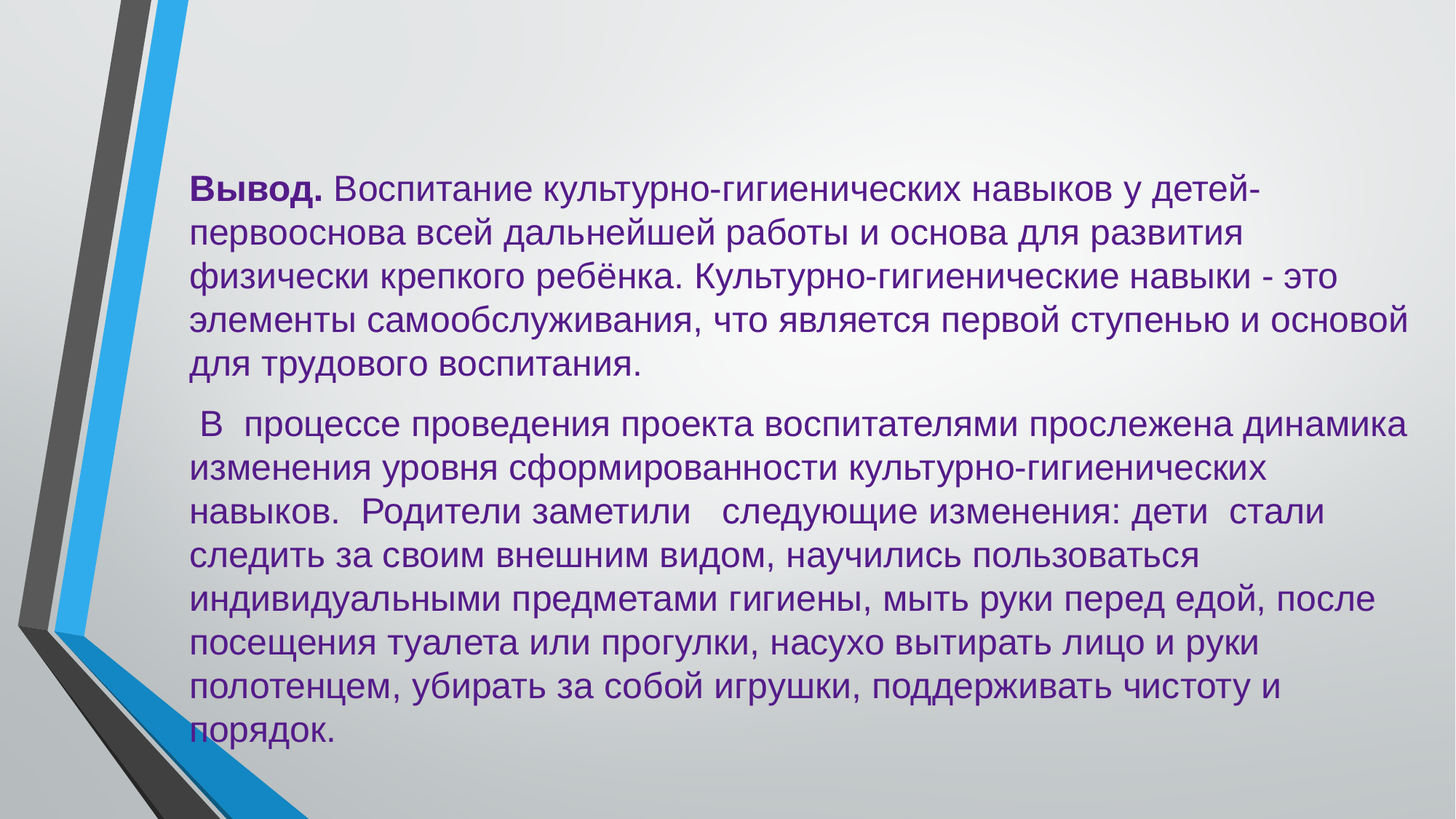

Вывод. Воспитание культурно-гигиенических навыков у детей- первооснова всей дальнейшей работы и основа для развития физически крепкого ребёнка. Культурно-гигиенические навыки - это элементы самообслуживания, что является первой ступенью и основой для трудового воспитания.
 В  процессе проведения проекта воспитателями прослежена динамика изменения уровня сформированности культурно-гигиенических навыков.  Родители заметили   следующие изменения: дети  стали следить за своим внешним видом, научились пользоваться индивидуальными предметами гигиены, мыть руки перед едой, после посещения туалета или прогулки, насухо вытирать лицо и руки полотенцем, убирать за собой игрушки, поддерживать чистоту и порядок.